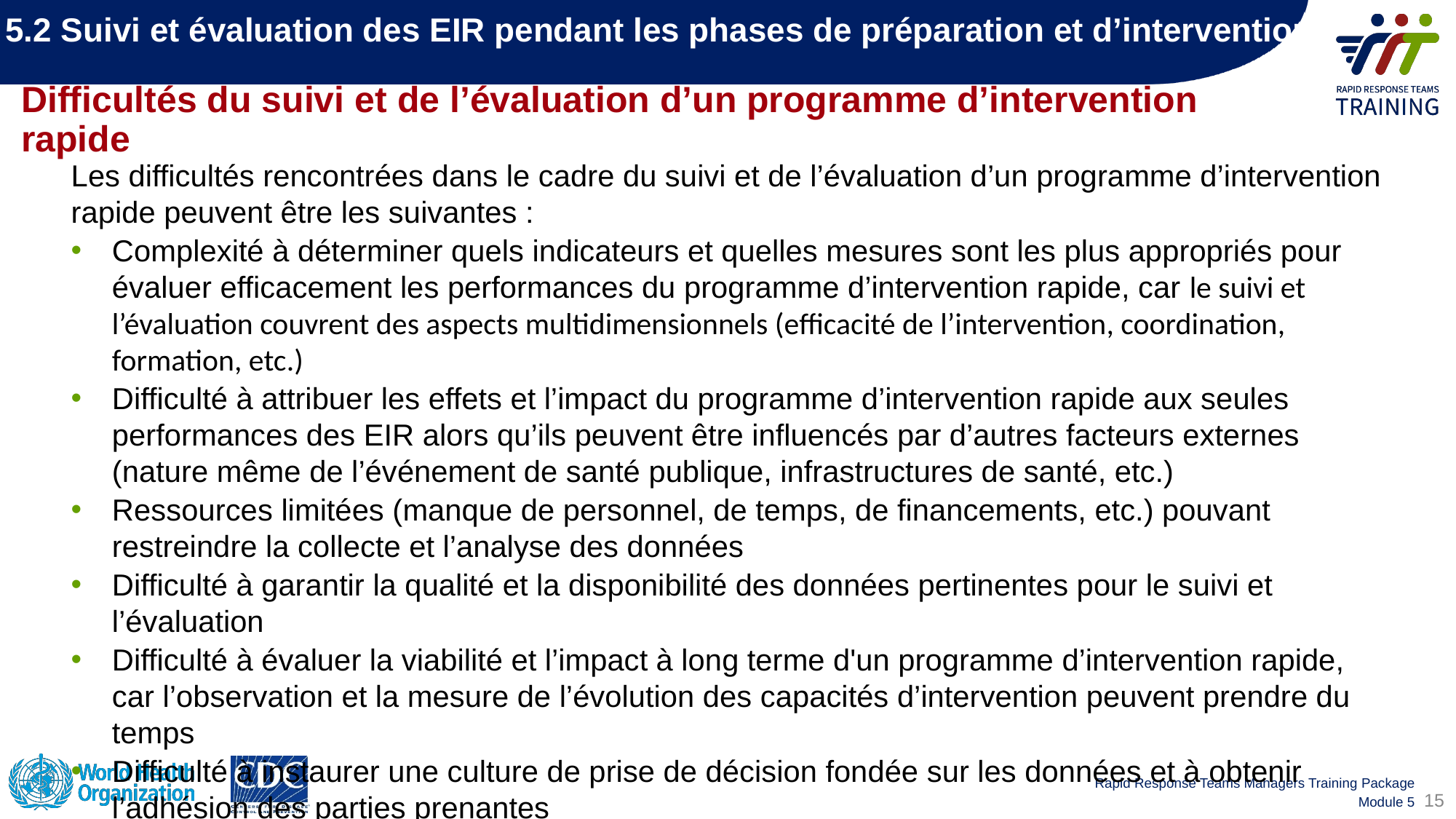

5.2 Suivi et évaluation des EIR pendant les phases de préparation et d’intervention

Difficultés du suivi et de l’évaluation dʼun programme d’intervention rapide
Les difficultés rencontrées dans le cadre du suivi et de l’évaluation d’un programme d’intervention rapide peuvent être les suivantes :
Complexité à déterminer quels indicateurs et quelles mesures sont les plus appropriés pour évaluer efficacement les performances du programme d’intervention rapide, car le suivi et l’évaluation couvrent des aspects multidimensionnels (efficacité de l’intervention, coordination, formation, etc.)
Difficulté à attribuer les effets et l’impact du programme d’intervention rapide aux seules performances des EIR alors qu’ils peuvent être influencés par d’autres facteurs externes (nature même de l’événement de santé publique, infrastructures de santé, etc.)
Ressources limitées (manque de personnel, de temps, de financements, etc.) pouvant restreindre la collecte et l’analyse des données
Difficulté à garantir la qualité et la disponibilité des données pertinentes pour le suivi et l’évaluation
Difficulté à évaluer la viabilité et l’impact à long terme d'un programme d’intervention rapide, car l’observation et la mesure de l’évolution des capacités d’intervention peuvent prendre du temps
Difficulté à instaurer une culture de prise de décision fondée sur les données et à obtenir l’adhésion des parties prenantes

15